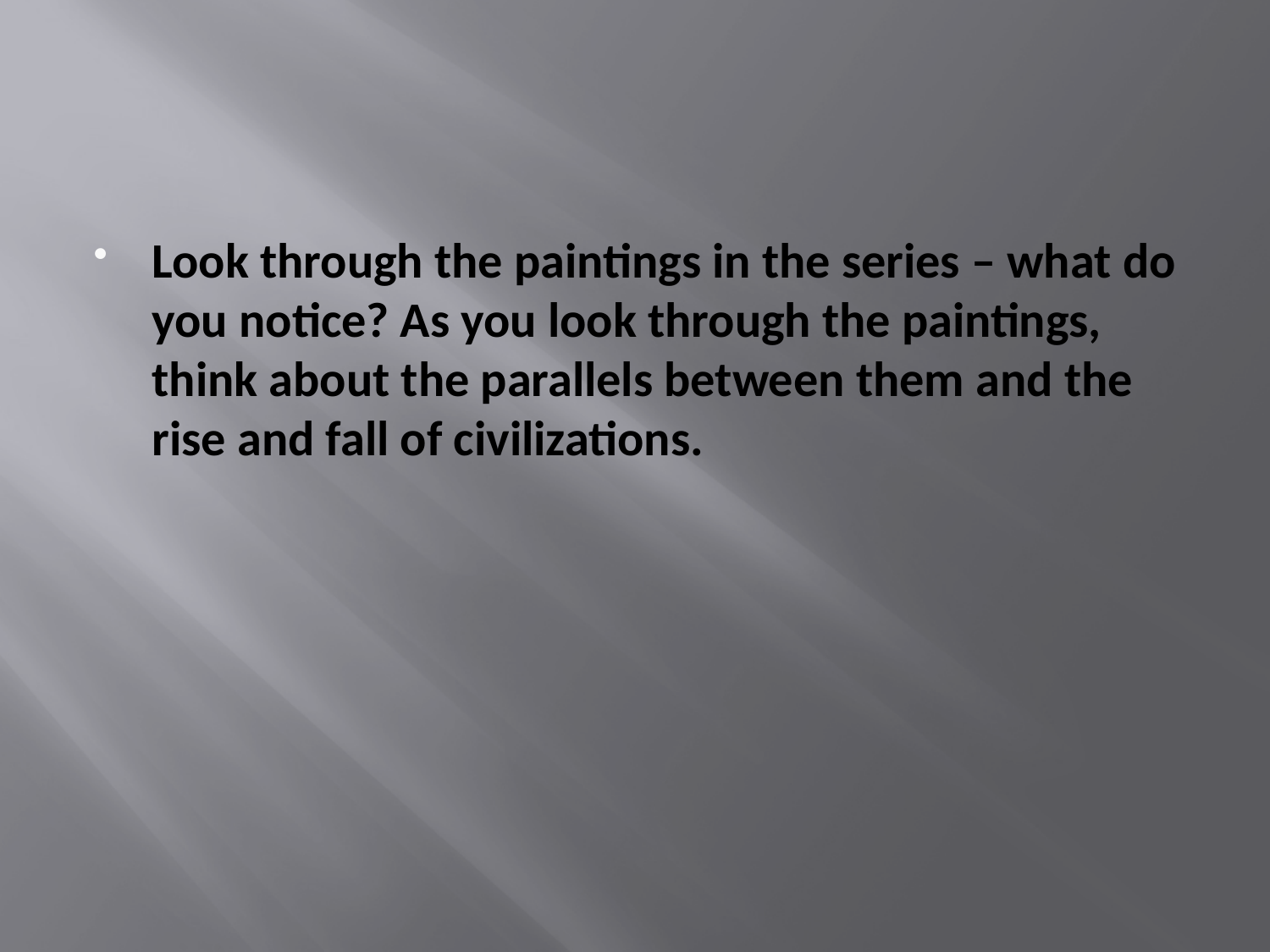

#
Look through the paintings in the series – what do you notice? As you look through the paintings, think about the parallels between them and the rise and fall of civilizations.